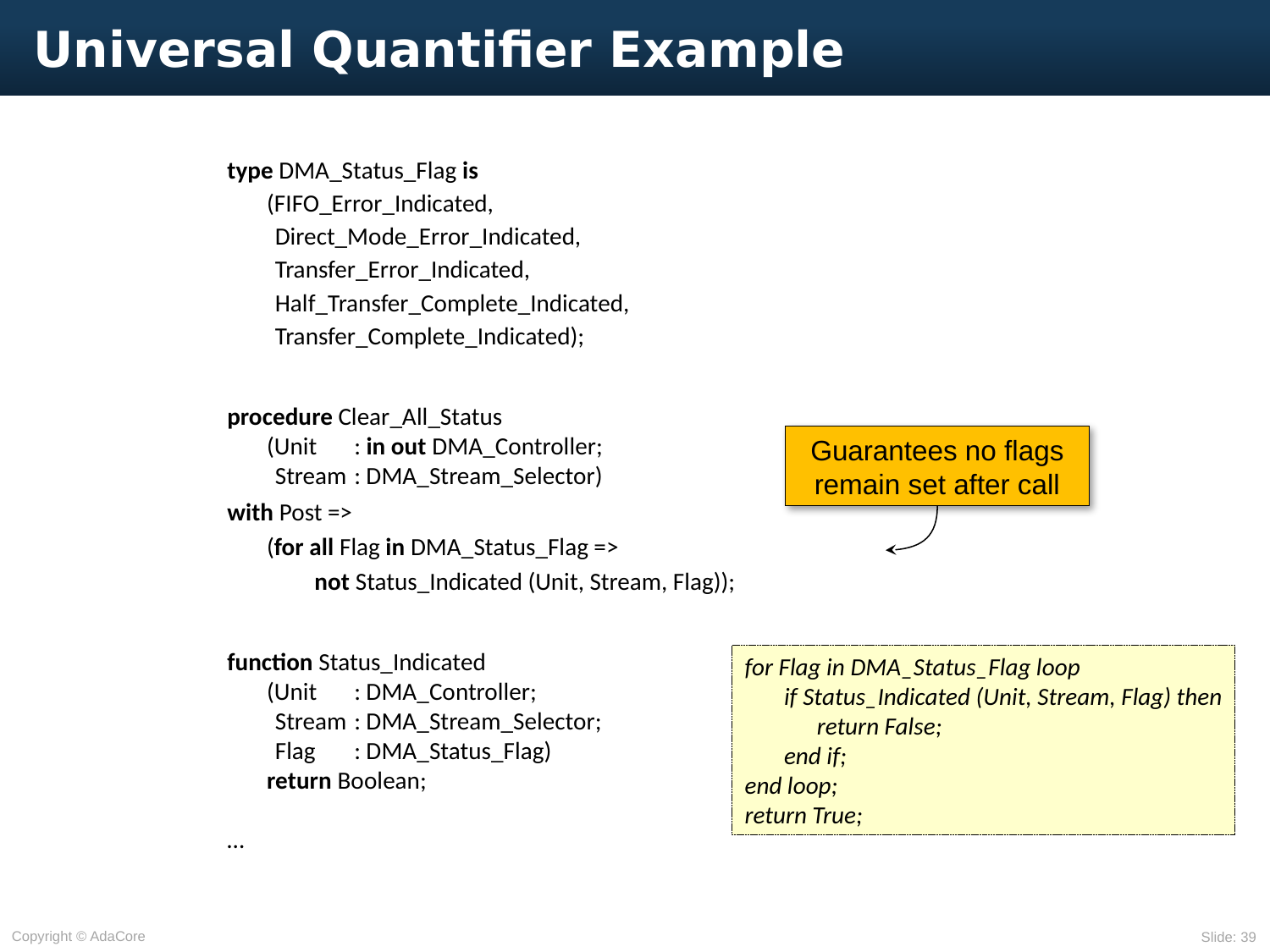

# Universal Quantifier Example
type DMA_Status_Flag is
	(FIFO_Error_Indicated,
		Direct_Mode_Error_Indicated,
		Transfer_Error_Indicated,
		Half_Transfer_Complete_Indicated,
		Transfer_Complete_Indicated);

procedure Clear_All_Status
	(Unit   	: in out DMA_Controller;
		Stream	: DMA_Stream_Selector)
with Post =>
	(for all Flag in DMA_Status_Flag =>
		not Status_Indicated (Unit, Stream, Flag));

function Status_Indicated
	(Unit   	: DMA_Controller;
		Stream	: DMA_Stream_Selector;
		Flag   	: DMA_Status_Flag)
	return Boolean;

…
Guarantees no flags remain set after call

for Flag in DMA_Status_Flag loop
	if Status_Indicated (Unit, Stream, Flag) then
		return False;
	end if;
end loop;
return True;